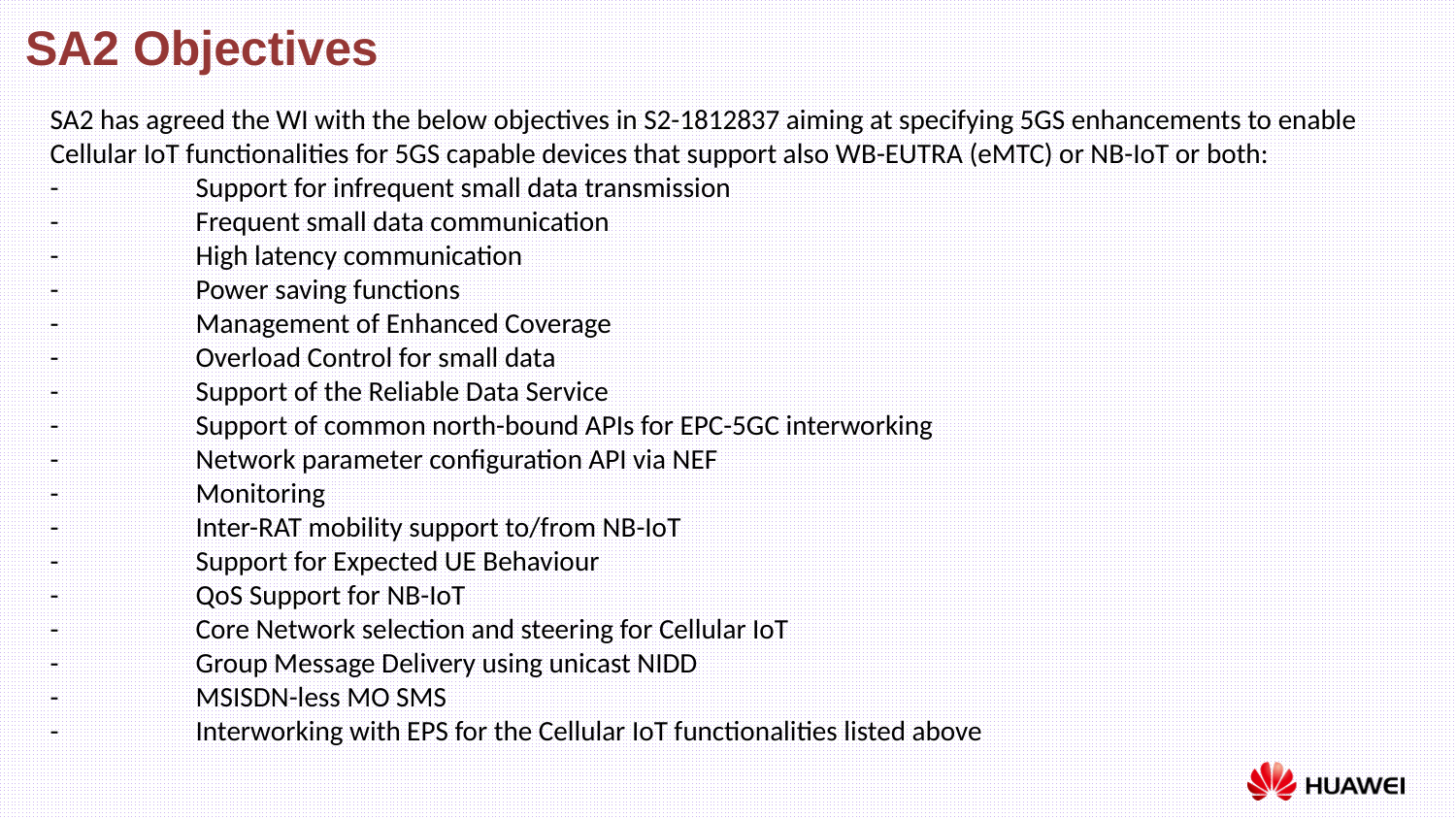

SA2 Objectives
SA2 has agreed the WI with the below objectives in S2-1812837 aiming at specifying 5GS enhancements to enable Cellular IoT functionalities for 5GS capable devices that support also WB-EUTRA (eMTC) or NB-IoT or both:
-	Support for infrequent small data transmission
-	Frequent small data communication
-	High latency communication
-	Power saving functions
-	Management of Enhanced Coverage
-	Overload Control for small data
-	Support of the Reliable Data Service
-	Support of common north-bound APIs for EPC-5GC interworking
-	Network parameter configuration API via NEF
-	Monitoring
-	Inter-RAT mobility support to/from NB-IoT
-	Support for Expected UE Behaviour
-	QoS Support for NB-IoT
-	Core Network selection and steering for Cellular IoT
-	Group Message Delivery using unicast NIDD
-	MSISDN-less MO SMS
-	Interworking with EPS for the Cellular IoT functionalities listed above